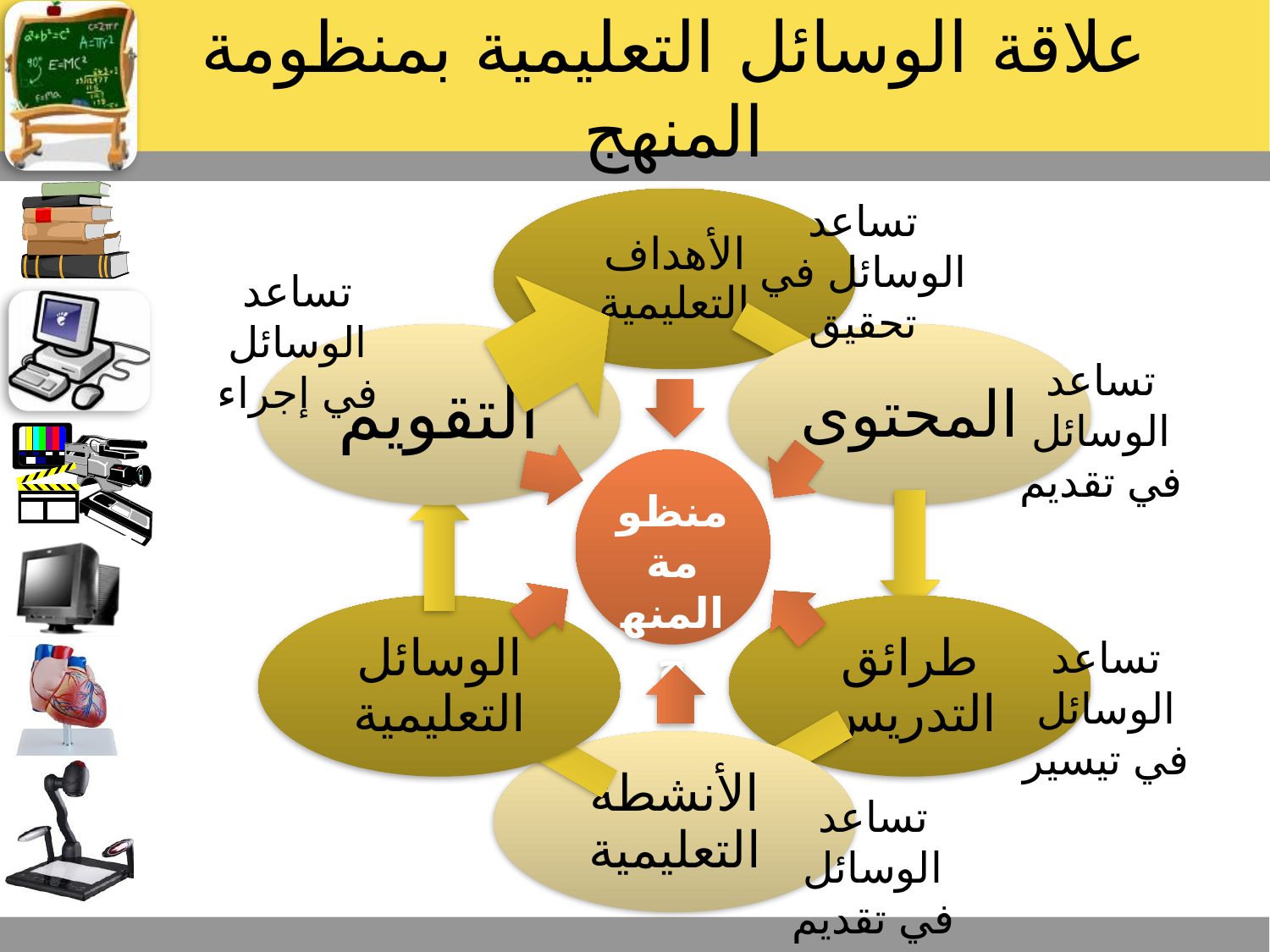

# علاقة الوسائل التعليمية بمنظومة المنهج
المحتوى
الوسائل التعليمية
التقويم
تساعد الوسائل في تحقيق
تساعد الوسائل في إجراء
تساعد الوسائل في تقديم

منظومة المنهج

تساعد الوسائل في تيسير
تساعد الوسائل في تقديم